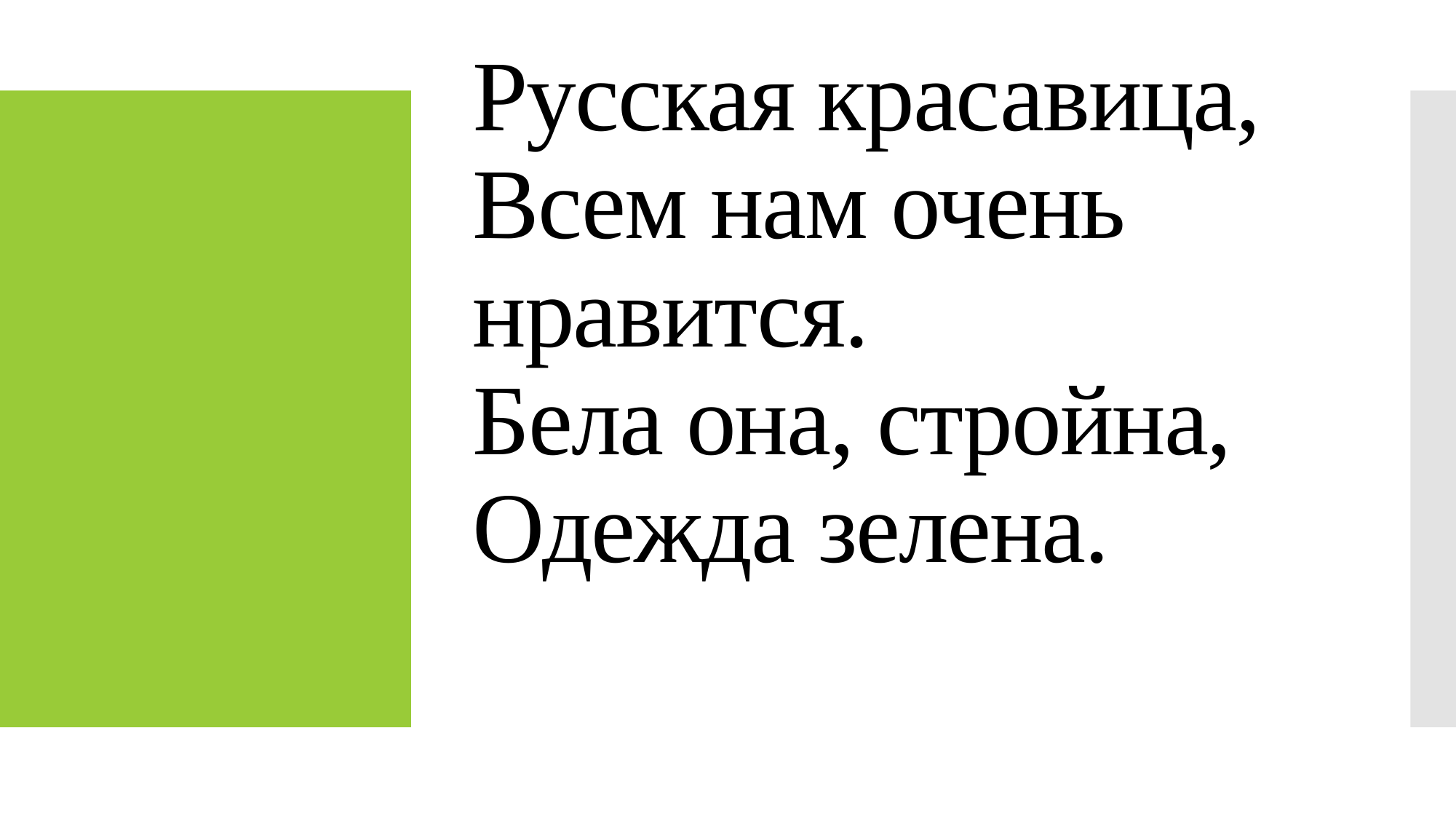

# Русская красавица,  Всем нам очень нравится.  Бела она, стройна,  Одежда зелена.